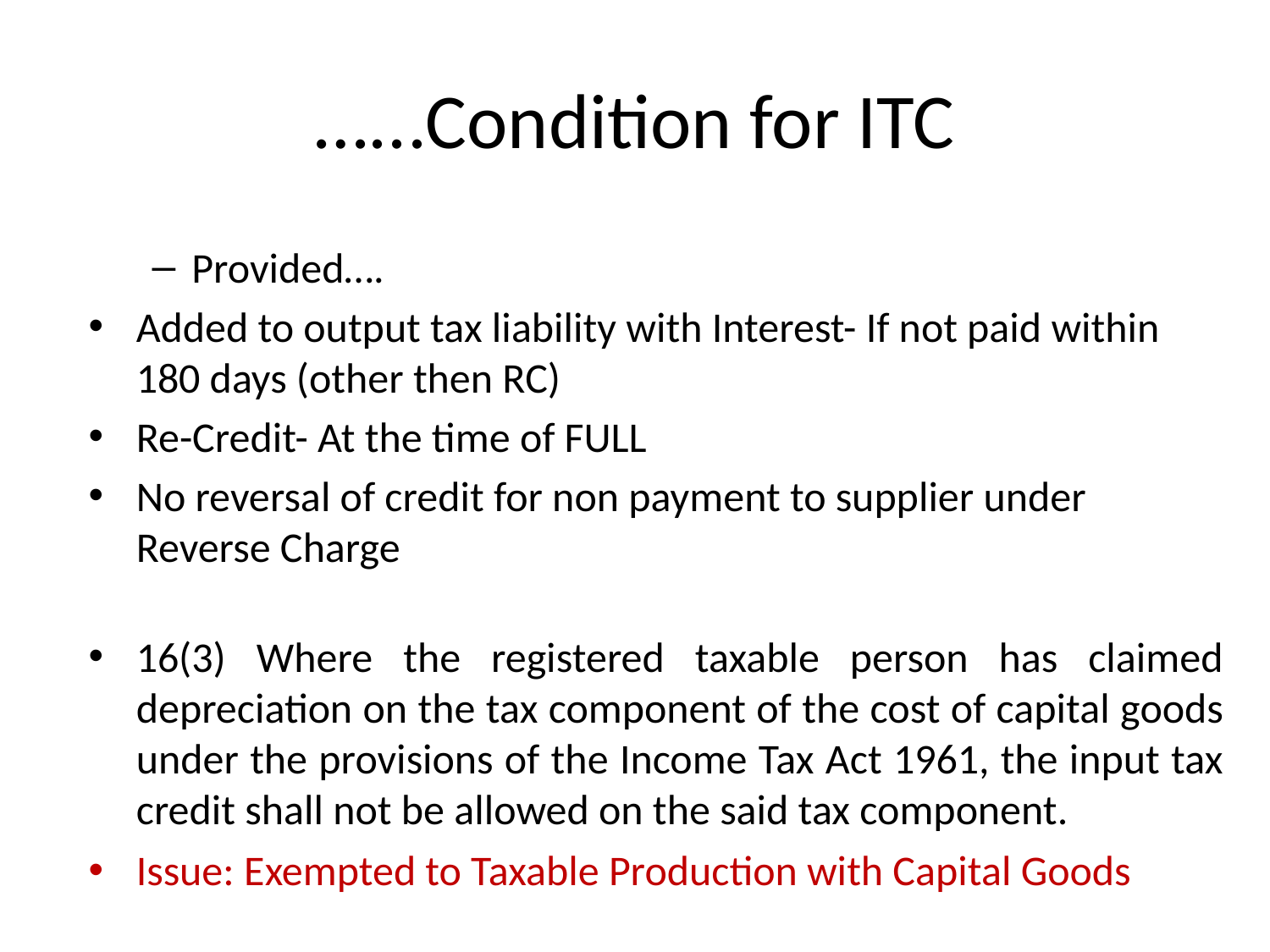

# …...Condition for ITC
Provided….
Added to output tax liability with Interest- If not paid within 180 days (other then RC)
Re-Credit- At the time of FULL
No reversal of credit for non payment to supplier under Reverse Charge

16(3) Where the registered taxable person has claimed depreciation on the tax component of the cost of capital goods under the provisions of the Income Tax Act 1961, the input tax credit shall not be allowed on the said tax component.
Issue: Exempted to Taxable Production with Capital Goods